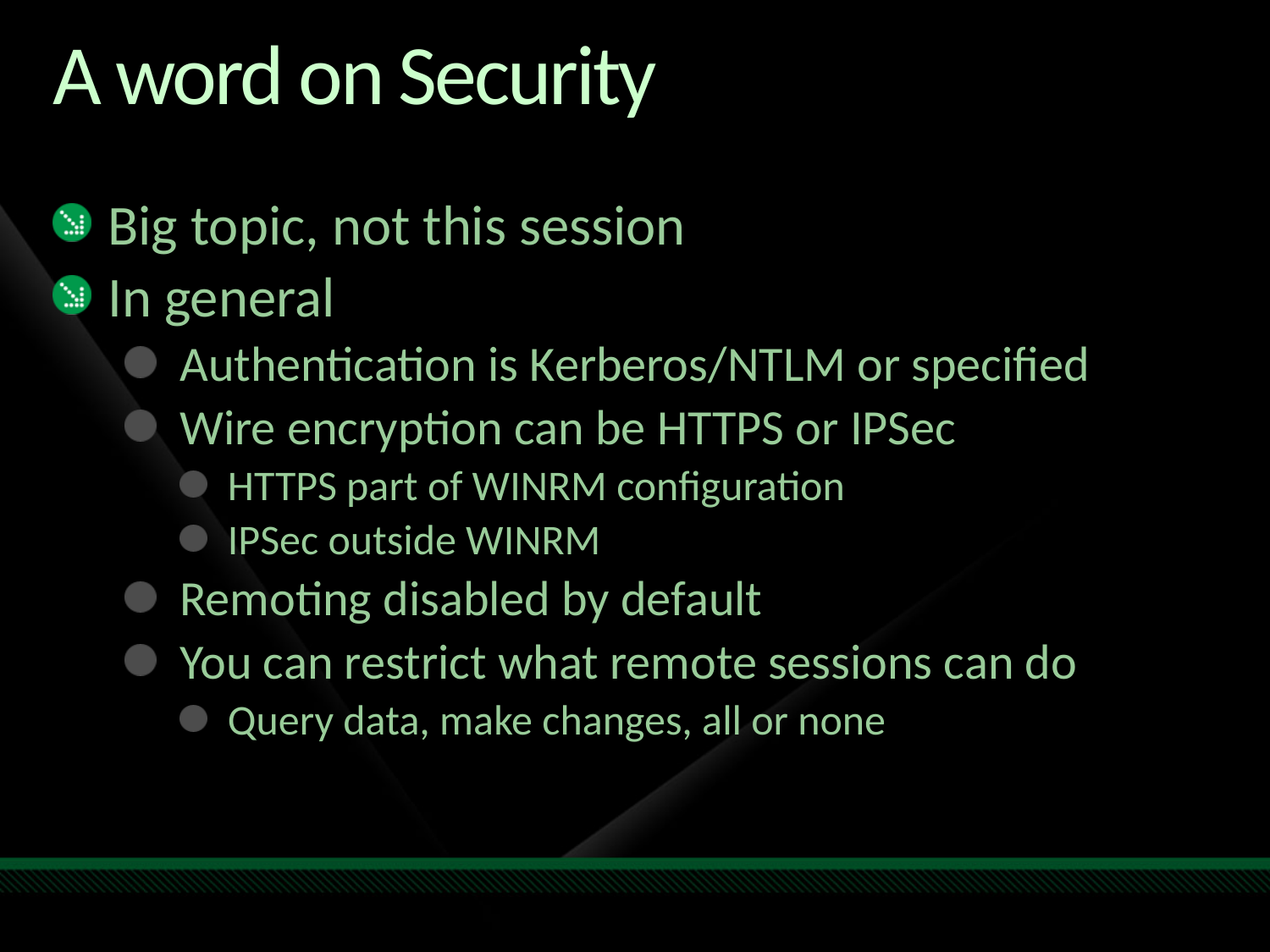

# A word on Security
Big topic, not this session
In general
Authentication is Kerberos/NTLM or specified
Wire encryption can be HTTPS or IPSec
HTTPS part of WINRM configuration
IPSec outside WINRM
Remoting disabled by default
You can restrict what remote sessions can do
Query data, make changes, all or none